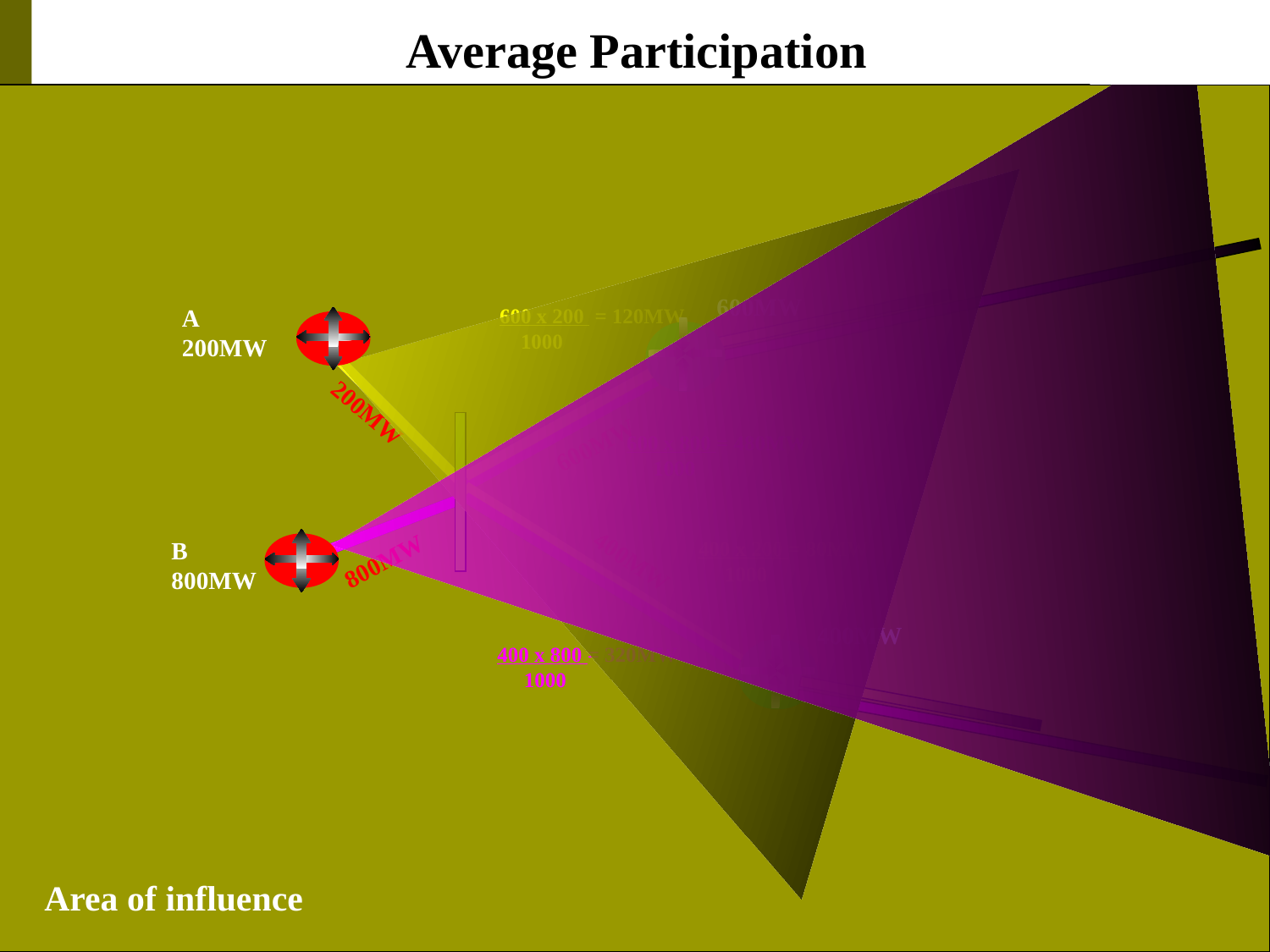

Average Participation

600MW

A
200MW
600 x 200  = 120MW
    1000

200MW

600MW
600 x 800 = 480MW
     1000

B
800MW

400 x 200 = 80MW
     1000
800MW
400MW
400MW
400 x 800 = 320MW
     1000

24
Area of influence
24